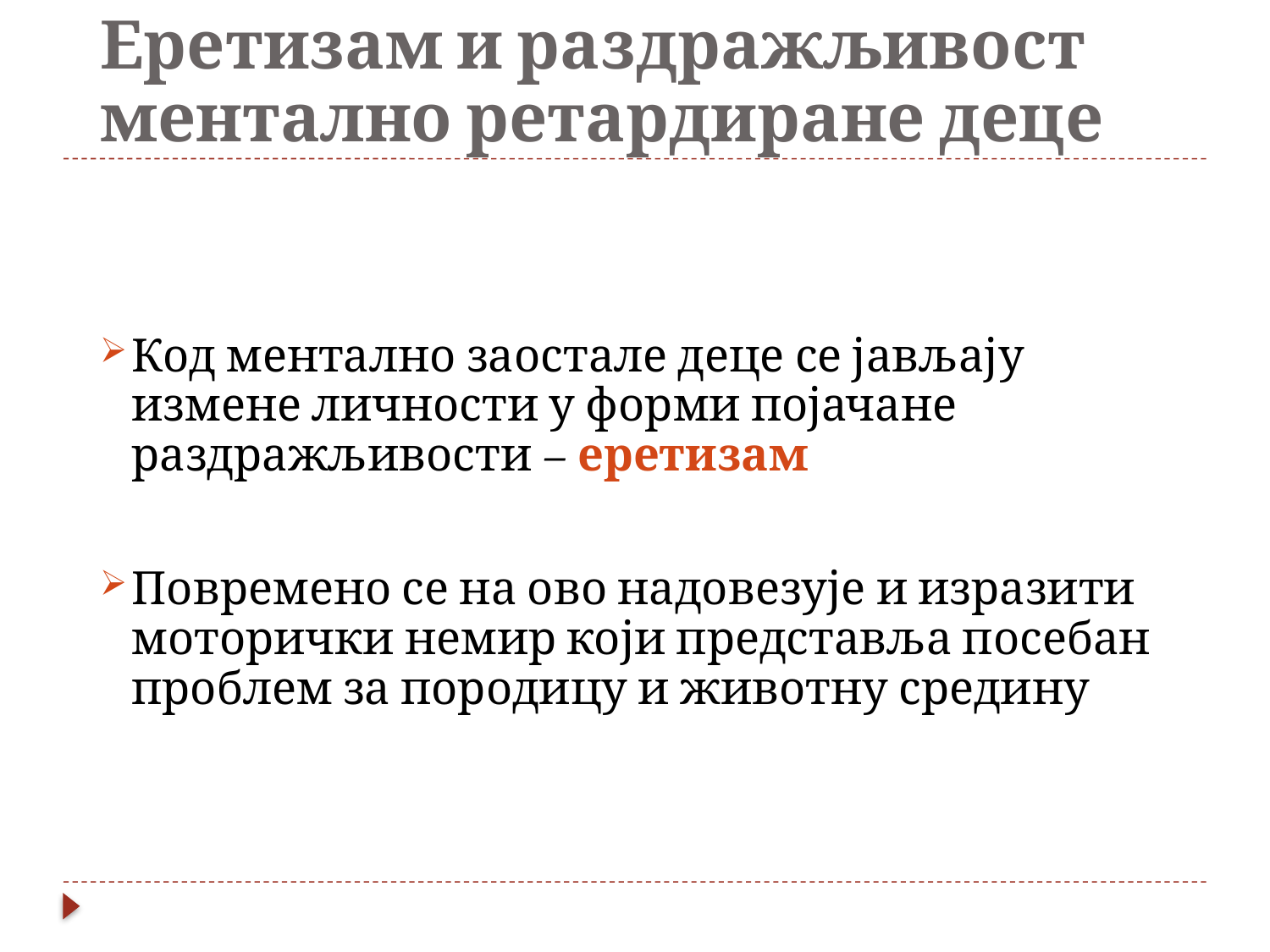

# Еретизам и раздражљивост ментално ретардиране деце

Код ментално заостале деце се јављају измене личности у форми појачане раздражљивости − еретизам

Повремено се на ово надовезује и изразити моторички немир који представља посебан проблем за породицу и животну средину